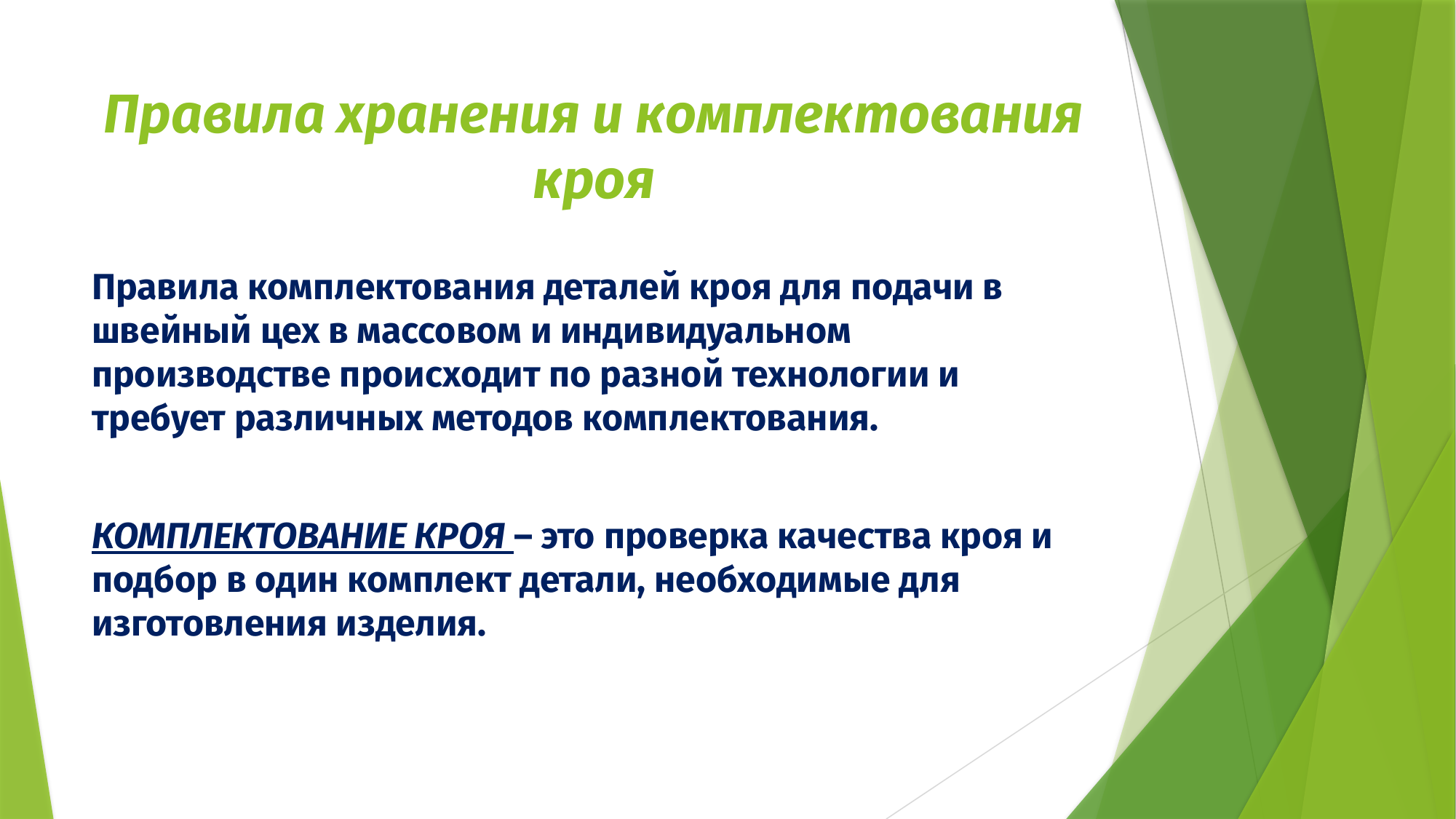

# Правила хранения и комплектования кроя
Правила комплектования деталей кроя для подачи в швейный цех в массовом и индивидуальном производстве происходит по разной технологии и требует различных методов комплектования.

КОМПЛЕКТОВАНИЕ КРОЯ – это проверка качества кроя и подбор в один комплект детали, необходимые для изготовления из­делия.